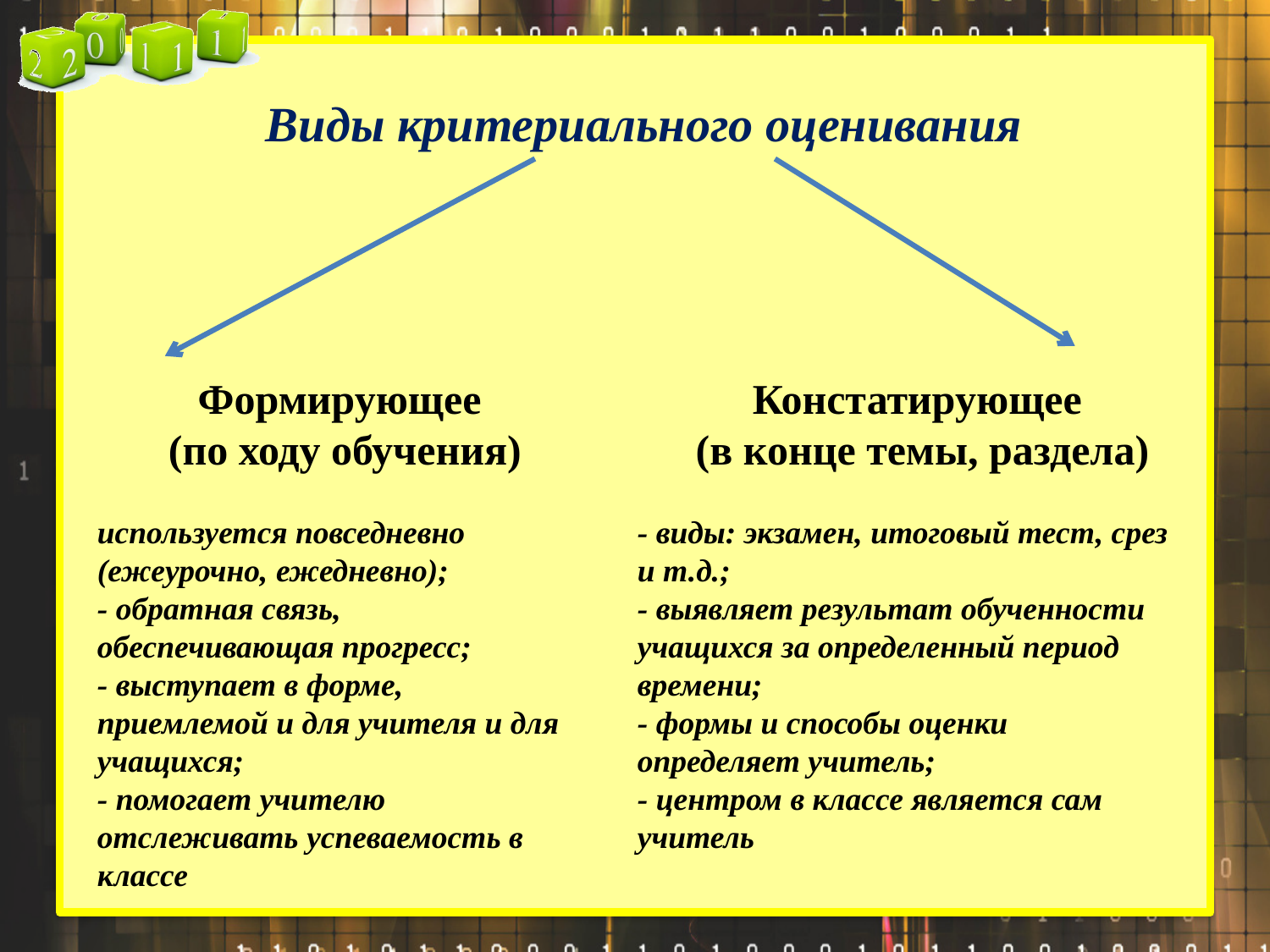

Виды критериального оценивания
Формирующее
(по ходу обучения)
Констатирующее
(в конце темы, раздела)
используется повседневно (ежеурочно, ежедневно);
- обратная связь, обеспечивающая прогресс;
- выступает в форме, приемлемой и для учителя и для учащихся;
- помогает учителю отслеживать успеваемость в классе
- виды: экзамен, итоговый тест, срез и т.д.;
- выявляет результат обученности учащихся за определенный период времени;
- формы и способы оценки определяет учитель;
- центром в классе является сам учитель